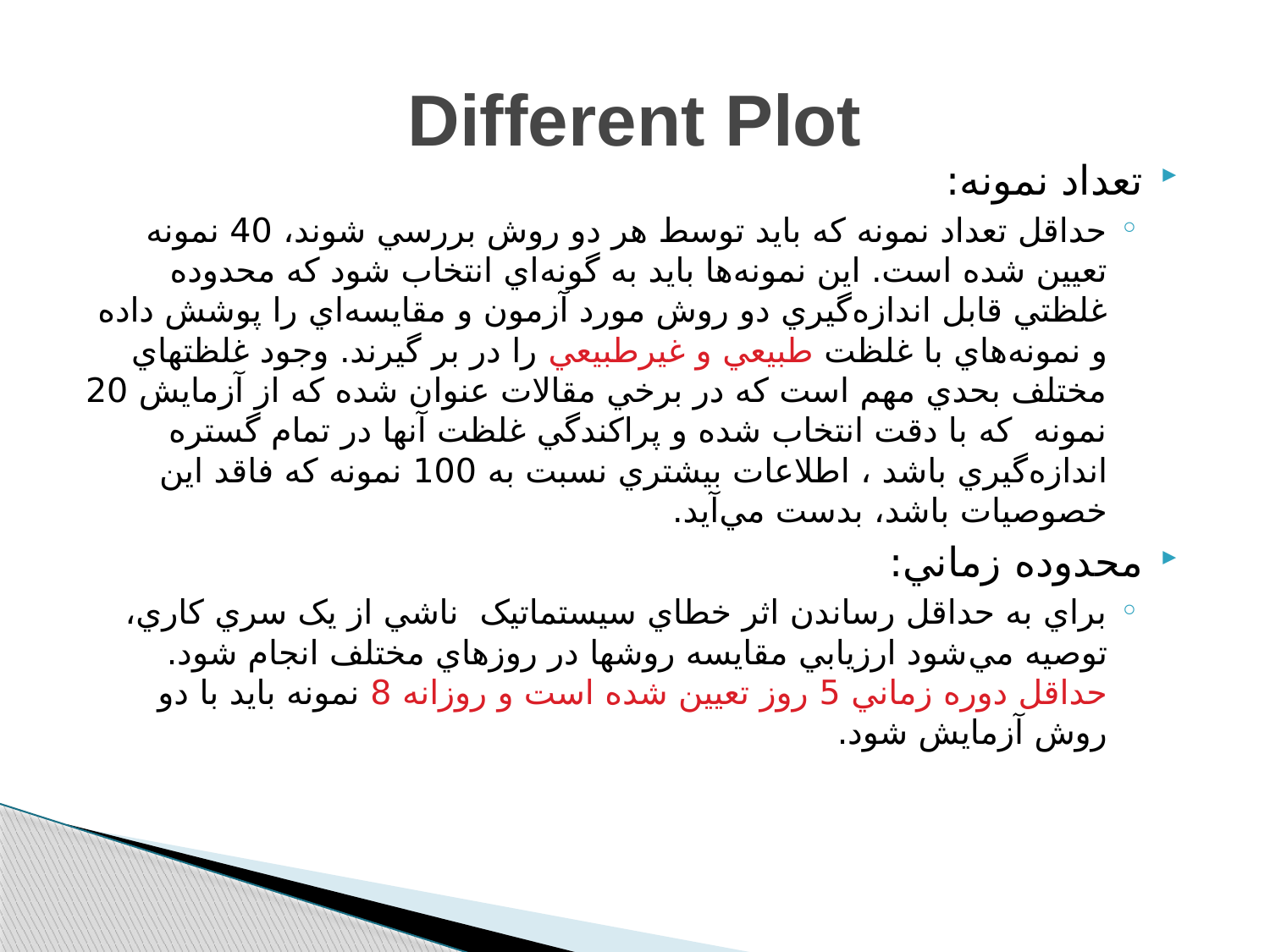

# Different Plot
تعداد نمونه:
حداقل تعداد نمونه که بايد توسط هر دو روش بررسي شوند، 40 نمونه تعيين شده است. اين نمونه‌ها بايد به گونه‌اي انتخاب شود که محدوده غلظتي قابل اندازه‌گيري دو روش مورد آزمون و مقايسه‌اي را پوشش داده و نمونه‌هاي با غلظت طبيعي و غيرطبيعي را در بر گيرند. وجود غلظتهاي مختلف بحدي مهم است که در برخي مقالات عنوان شده که از آزمايش 20 نمونه  که با دقت انتخاب شده و پراکندگي غلظت آنها در تمام گستره اندازه‌گيري باشد ، اطلاعات بيشتري نسبت به 100 نمونه که فاقد اين خصوصيات باشد، بدست مي‌آيد.
محدوده زماني:
براي به حداقل رساندن اثر خطاي سيستماتيک  ناشي از يک سري کاري، توصيه مي‌شود ارزيابي مقايسه روشها در روزهاي مختلف انجام شود. حداقل دوره زماني 5 روز تعيين شده است و روزانه 8 نمونه بايد با دو روش آزمايش شود.